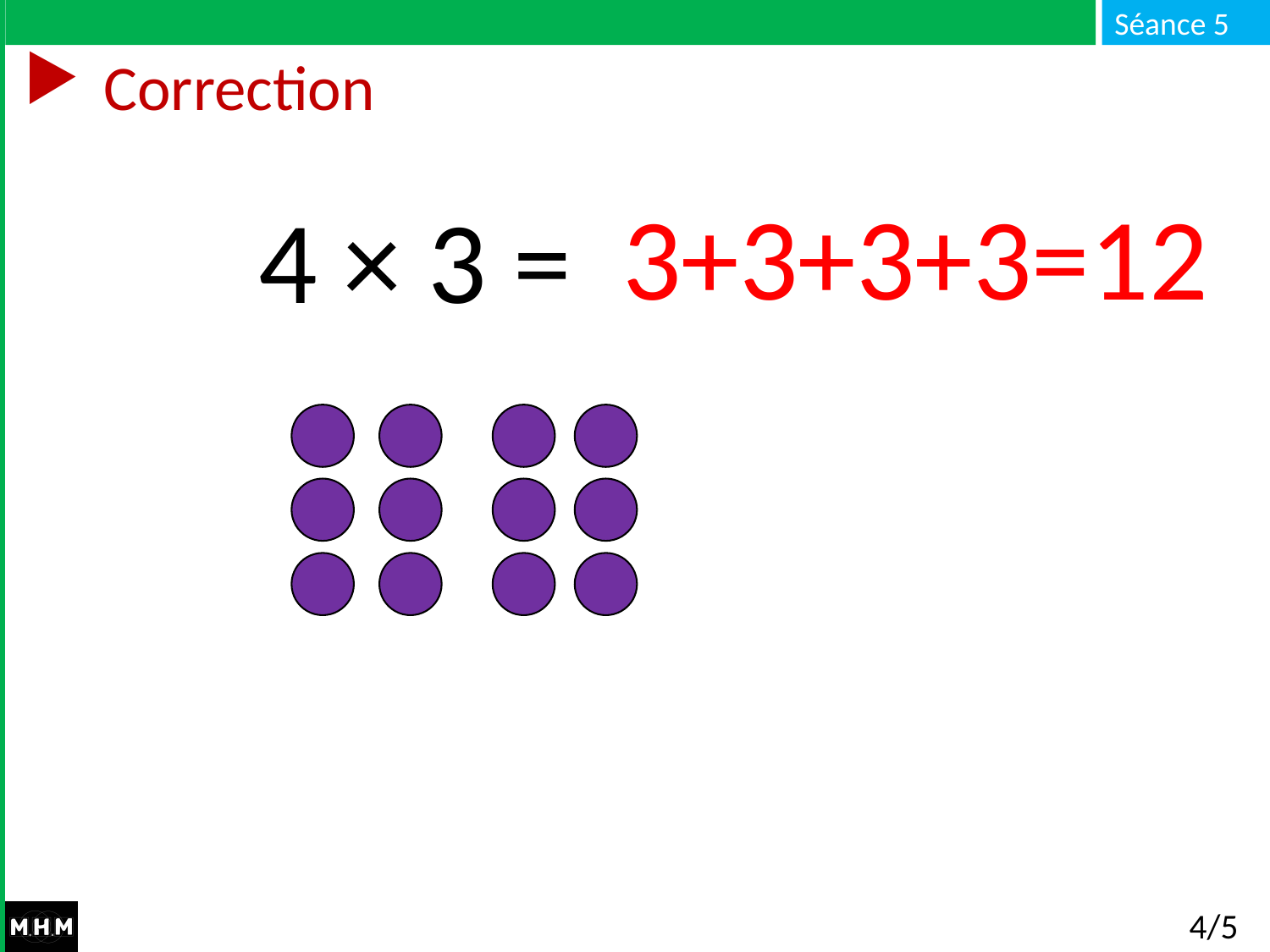

# Correction
4 × 3 = …
3+3+3+3=12

4/5